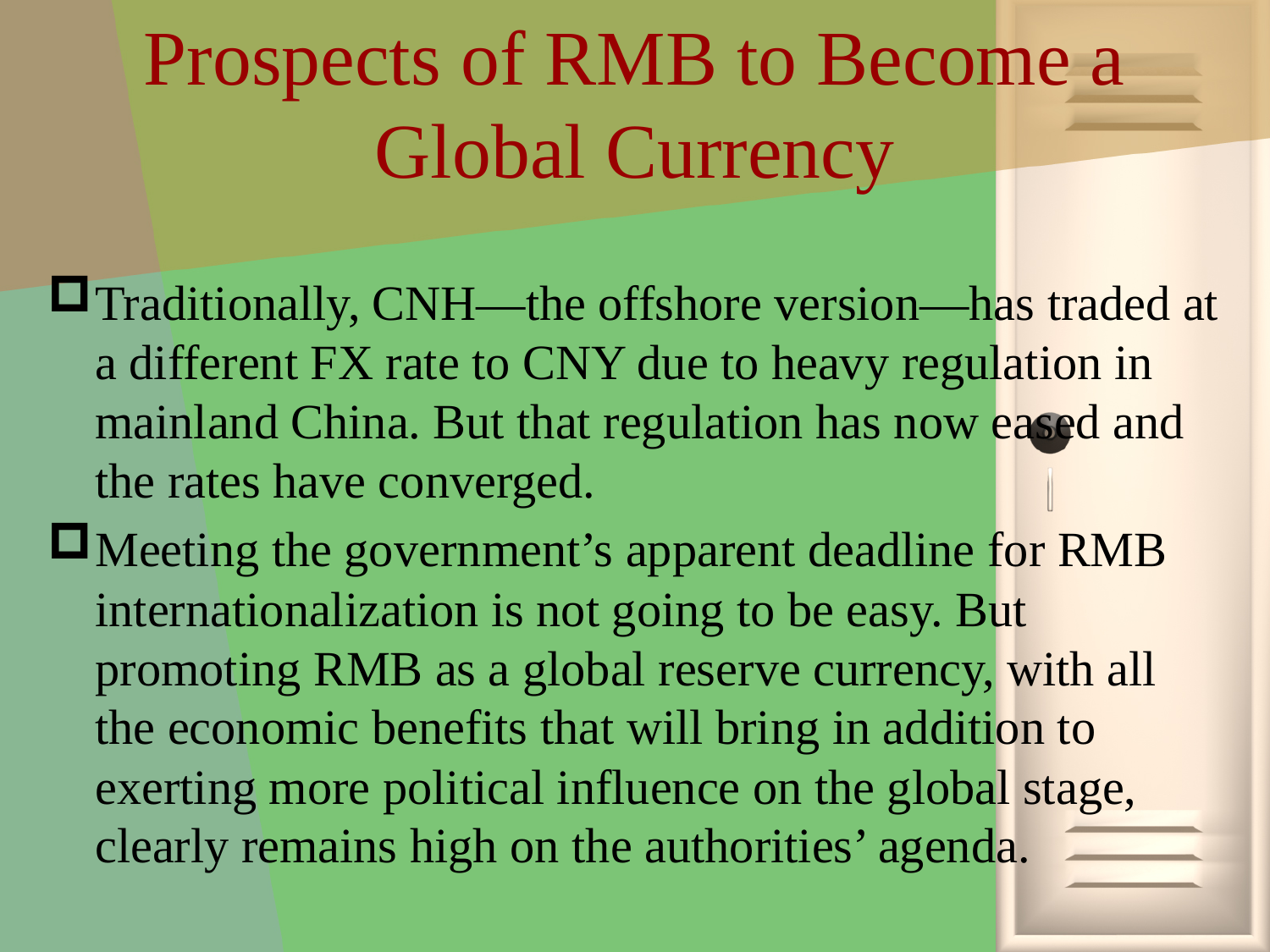

# Prospects of RMB to Become a Global Currency
Traditionally, CNH—the offshore version—has traded at a different FX rate to CNY due to heavy regulation in mainland China. But that regulation has now eased and the rates have converged.
Meeting the government’s apparent deadline for RMB internationalization is not going to be easy. But promoting RMB as a global reserve currency, with all the economic benefits that will bring in addition to exerting more political influence on the global stage, clearly remains high on the authorities’ agenda.